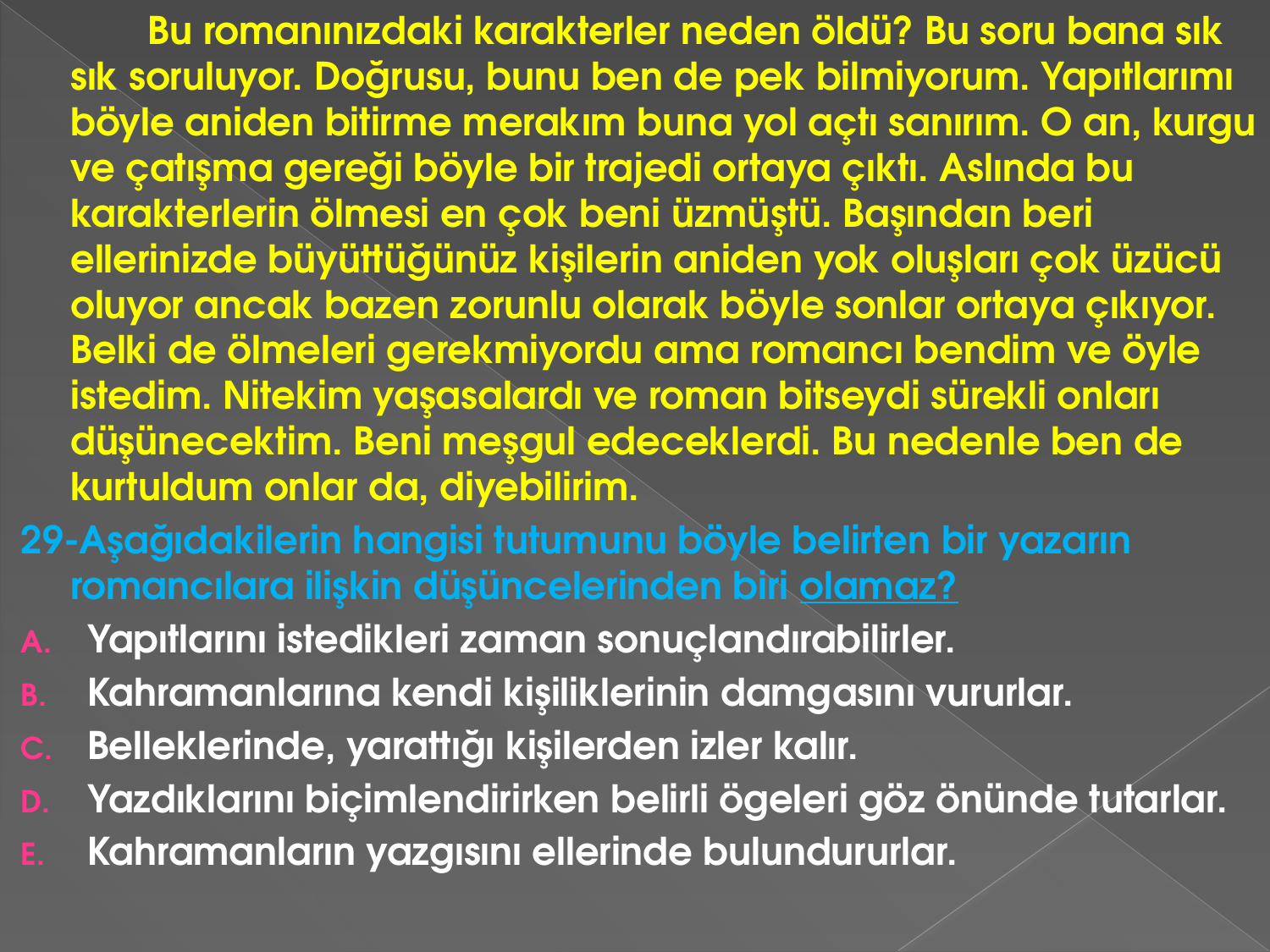

Bu romanınızdaki karakterler neden öldü? Bu soru bana sık sık soruluyor. Doğrusu, bunu ben de pek bilmiyorum. Yapıtlarımı böyle aniden bitirme merakım buna yol açtı sanırım. O an, kurgu ve çatışma gereği böyle bir trajedi ortaya çıktı. Aslında bu karakterlerin ölmesi en çok beni üzmüştü. Başından beri ellerinizde büyüttüğünüz kişilerin aniden yok oluşları çok üzücü oluyor ancak bazen zorunlu olarak böyle sonlar ortaya çıkıyor. Belki de ölmeleri gerekmiyordu ama romancı bendim ve öyle istedim. Nitekim yaşasalardı ve roman bitseydi sürekli onları düşünecektim. Beni meşgul edeceklerdi. Bu nedenle ben de kurtuldum onlar da, diyebilirim.
29-Aşağıdakilerin hangisi tutumunu böyle belirten bir yazarın romancılara ilişkin düşüncelerinden biri olamaz?
Yapıtlarını istedikleri zaman sonuçlandırabilirler.
Kahramanlarına kendi kişiliklerinin damgasını vururlar.
Belleklerinde, yarattığı kişilerden izler kalır.
Yazdıklarını biçimlendirirken belirli ögeleri göz önünde tutarlar.
Kahramanların yazgısını ellerinde bulundururlar.